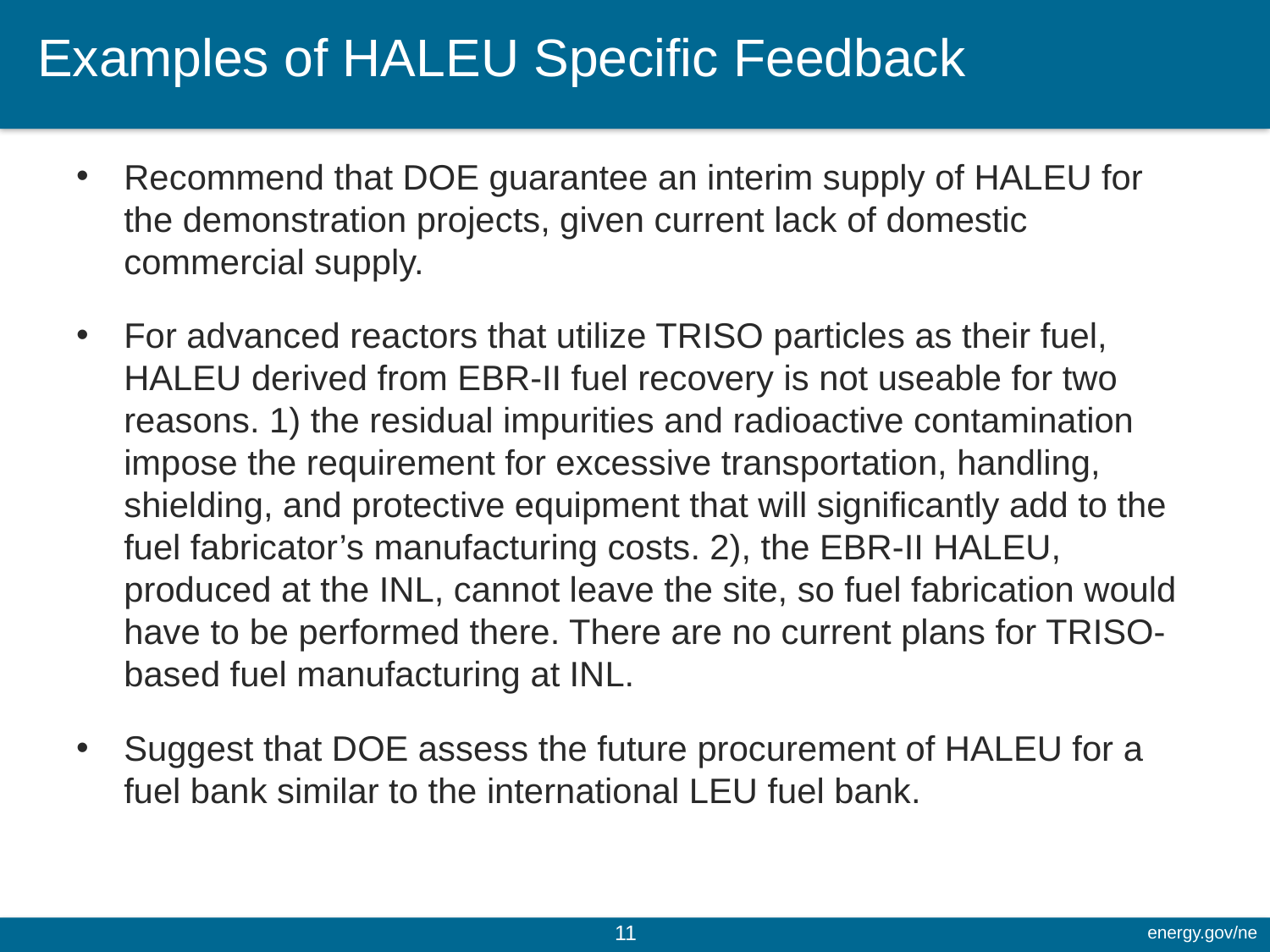

# Examples of HALEU Specific Feedback
Recommend that DOE guarantee an interim supply of HALEU for the demonstration projects, given current lack of domestic commercial supply.
For advanced reactors that utilize TRISO particles as their fuel, HALEU derived from EBR-II fuel recovery is not useable for two reasons. 1) the residual impurities and radioactive contamination impose the requirement for excessive transportation, handling, shielding, and protective equipment that will significantly add to the fuel fabricator’s manufacturing costs. 2), the EBR-II HALEU, produced at the INL, cannot leave the site, so fuel fabrication would have to be performed there. There are no current plans for TRISO-based fuel manufacturing at INL.
Suggest that DOE assess the future procurement of HALEU for a fuel bank similar to the international LEU fuel bank.